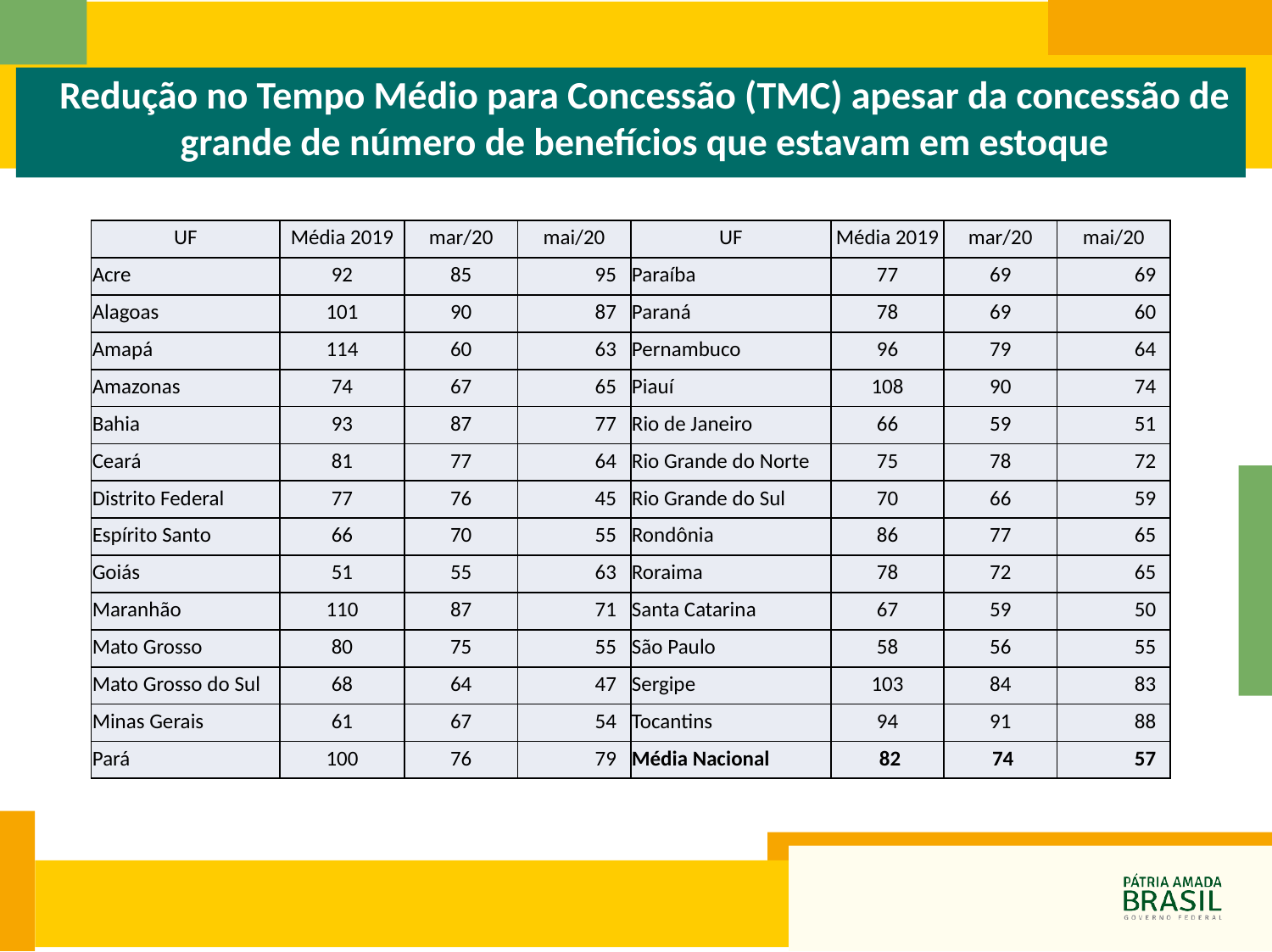

Redução no Tempo Médio para Concessão (TMC) apesar da concessão de grande de número de benefícios que estavam em estoque

| UF | Média 2019 | mar/20 | mai/20 | UF | Média 2019 | mar/20 | mai/20 |
| --- | --- | --- | --- | --- | --- | --- | --- |
| Acre | 92 | 85 | 95 | Paraíba | 77 | 69 | 69 |
| Alagoas | 101 | 90 | 87 | Paraná | 78 | 69 | 60 |
| Amapá | 114 | 60 | 63 | Pernambuco | 96 | 79 | 64 |
| Amazonas | 74 | 67 | 65 | Piauí | 108 | 90 | 74 |
| Bahia | 93 | 87 | 77 | Rio de Janeiro | 66 | 59 | 51 |
| Ceará | 81 | 77 | 64 | Rio Grande do Norte | 75 | 78 | 72 |
| Distrito Federal | 77 | 76 | 45 | Rio Grande do Sul | 70 | 66 | 59 |
| Espírito Santo | 66 | 70 | 55 | Rondônia | 86 | 77 | 65 |
| Goiás | 51 | 55 | 63 | Roraima | 78 | 72 | 65 |
| Maranhão | 110 | 87 | 71 | Santa Catarina | 67 | 59 | 50 |
| Mato Grosso | 80 | 75 | 55 | São Paulo | 58 | 56 | 55 |
| Mato Grosso do Sul | 68 | 64 | 47 | Sergipe | 103 | 84 | 83 |
| Minas Gerais | 61 | 67 | 54 | Tocantins | 94 | 91 | 88 |
| Pará | 100 | 76 | 79 | Média Nacional | 82 | 74 | 57 |